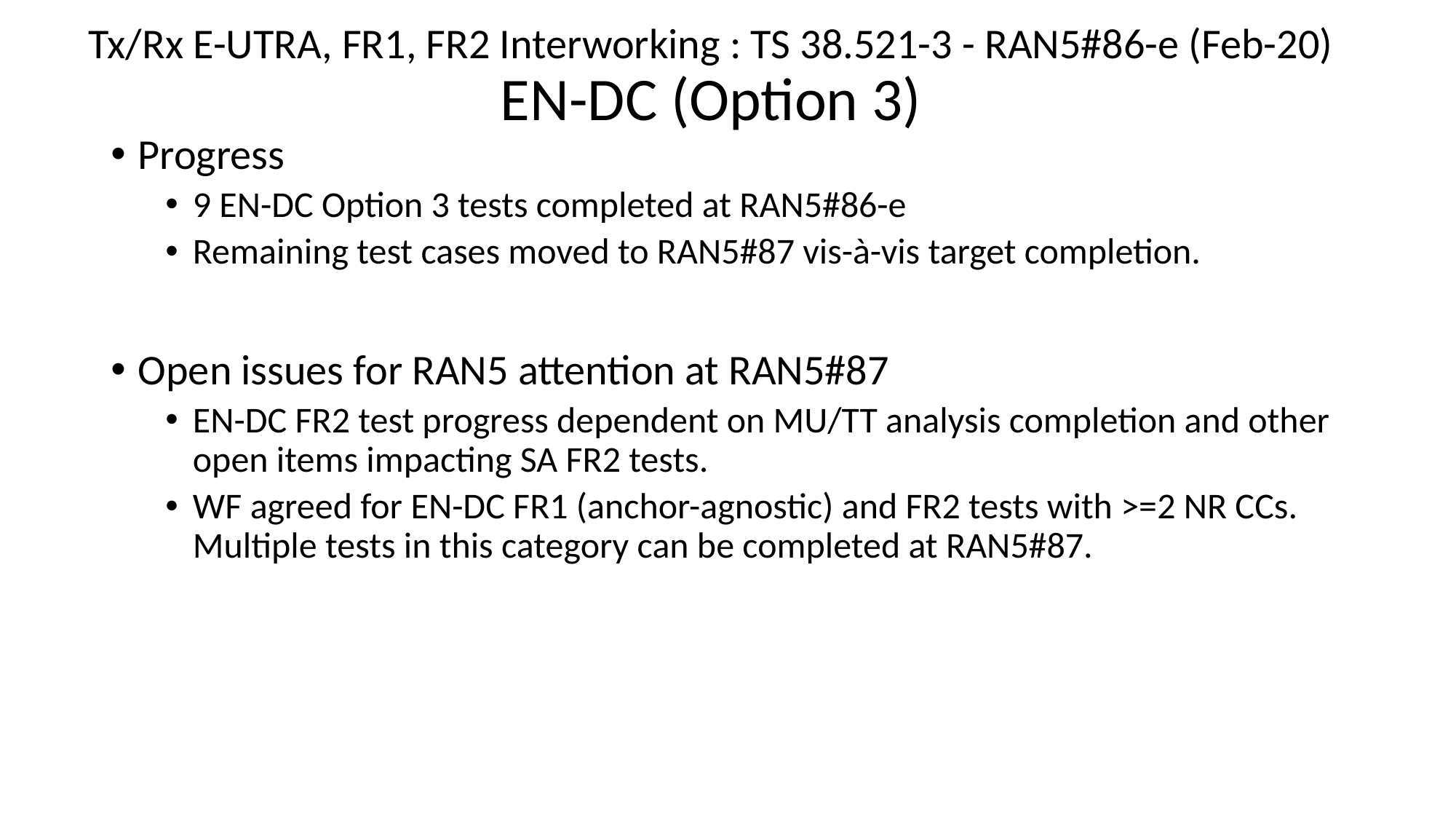

# Tx/Rx E-UTRA, FR1, FR2 Interworking : TS 38.521-3 - RAN5#86-e (Feb-20) EN-DC (Option 3)
Progress
9 EN-DC Option 3 tests completed at RAN5#86-e
Remaining test cases moved to RAN5#87 vis-à-vis target completion.

Open issues for RAN5 attention at RAN5#87
EN-DC FR2 test progress dependent on MU/TT analysis completion and other open items impacting SA FR2 tests.
WF agreed for EN-DC FR1 (anchor-agnostic) and FR2 tests with >=2 NR CCs. Multiple tests in this category can be completed at RAN5#87.